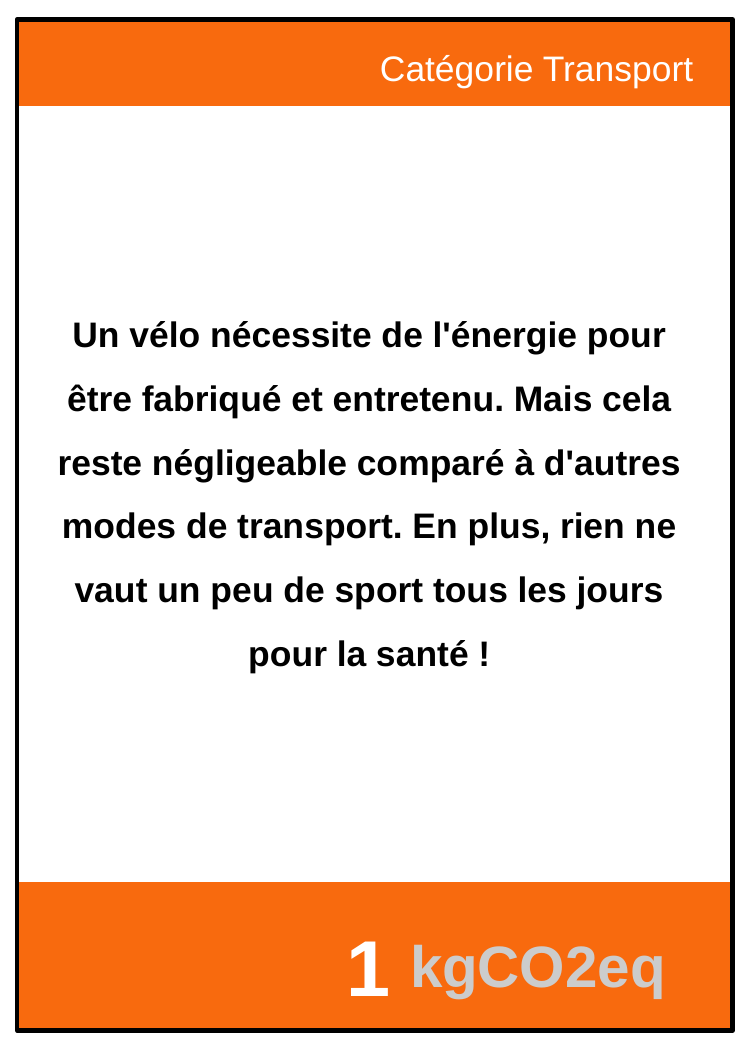

Catégorie Transport

Un vélo nécessite de l'énergie pour être fabriqué et entretenu. Mais cela reste négligeable comparé à d'autres modes de transport. En plus, rien ne vaut un peu de sport tous les jours pour la santé !

1
kgCO2eq